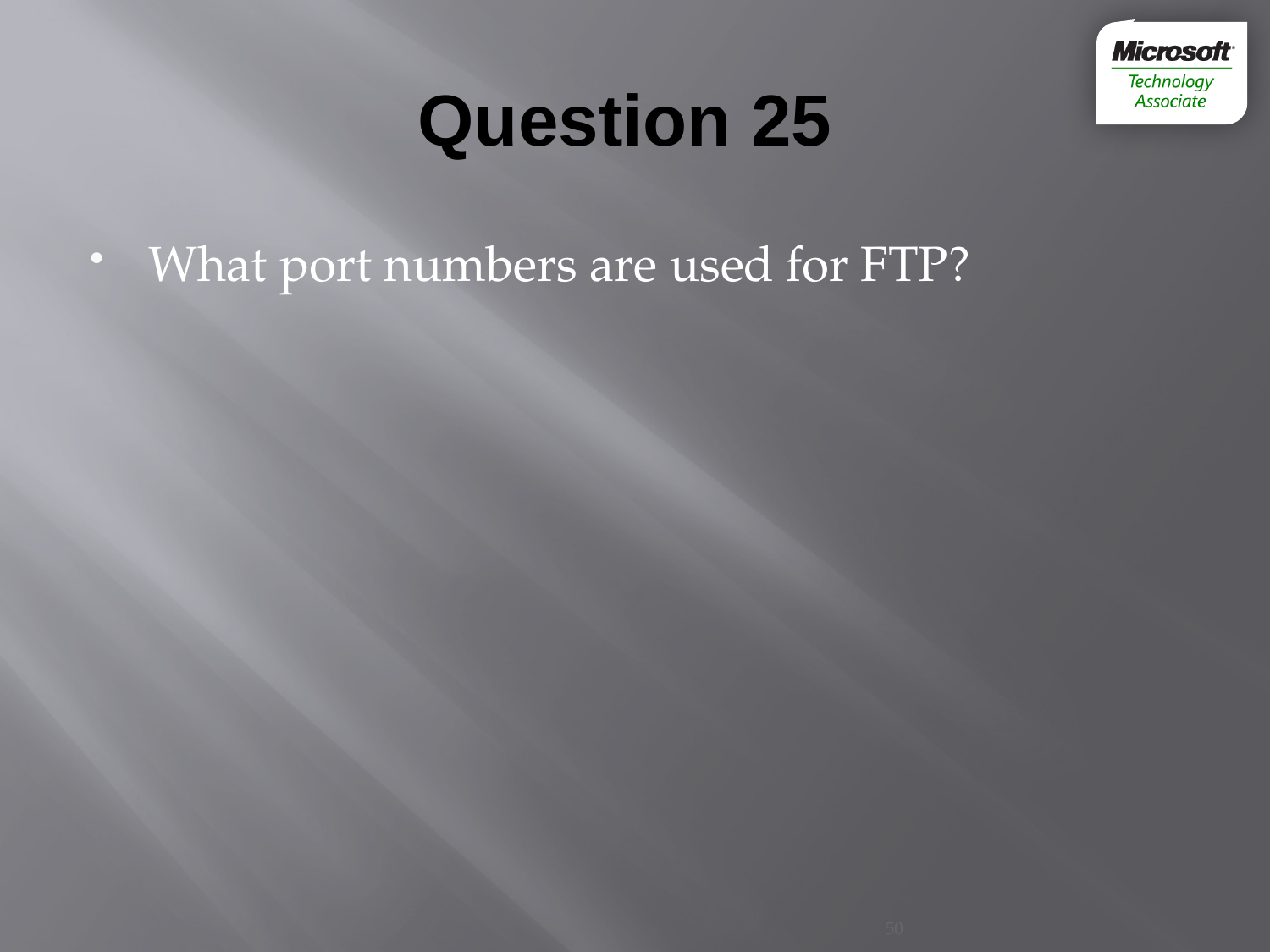

# Question 25
What port numbers are used for FTP?
50